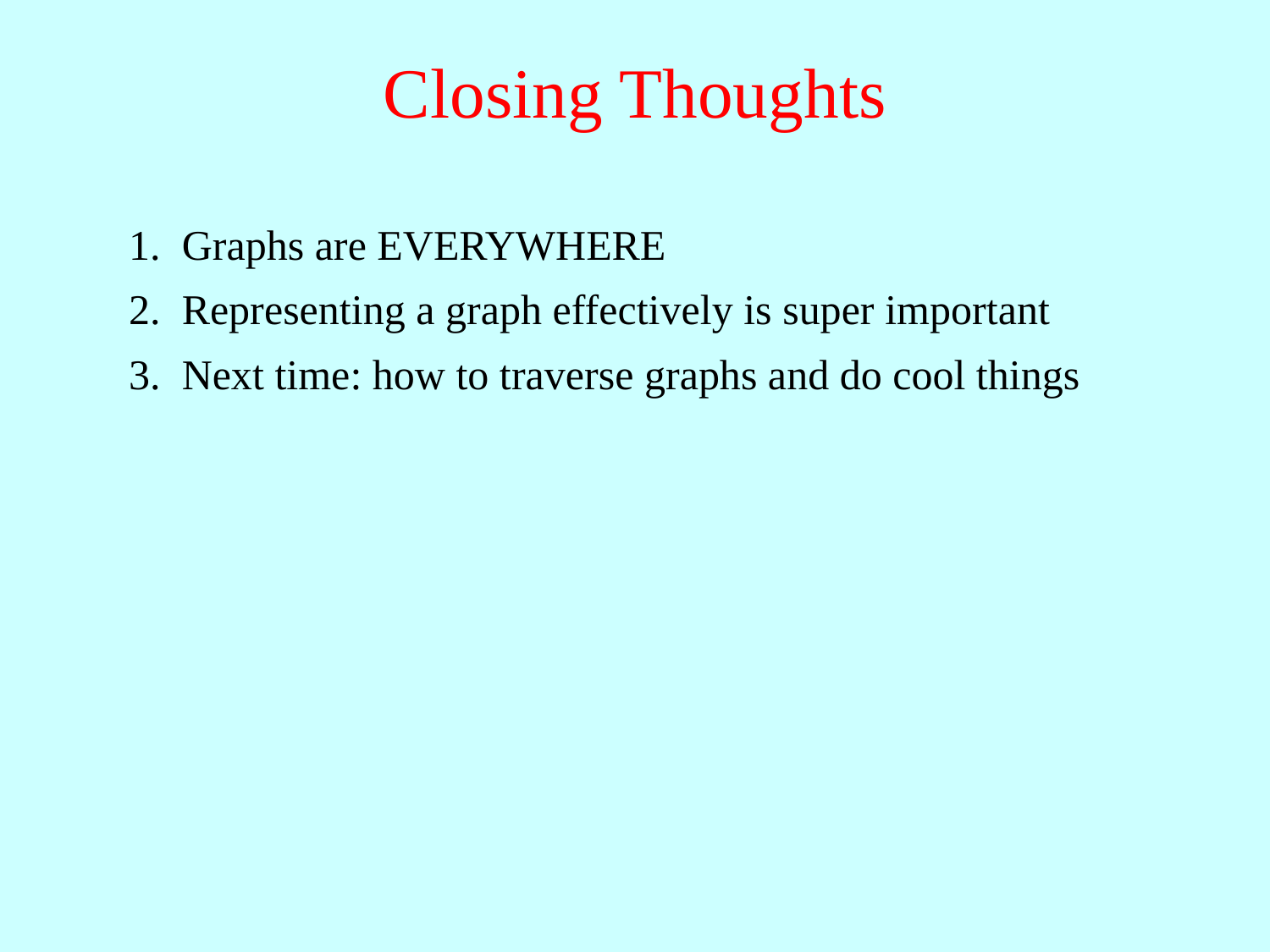

# Closing Thoughts
1.
Graphs are EVERYWHERE
2.
Representing a graph effectively is super important
3.
Next time: how to traverse graphs and do cool things